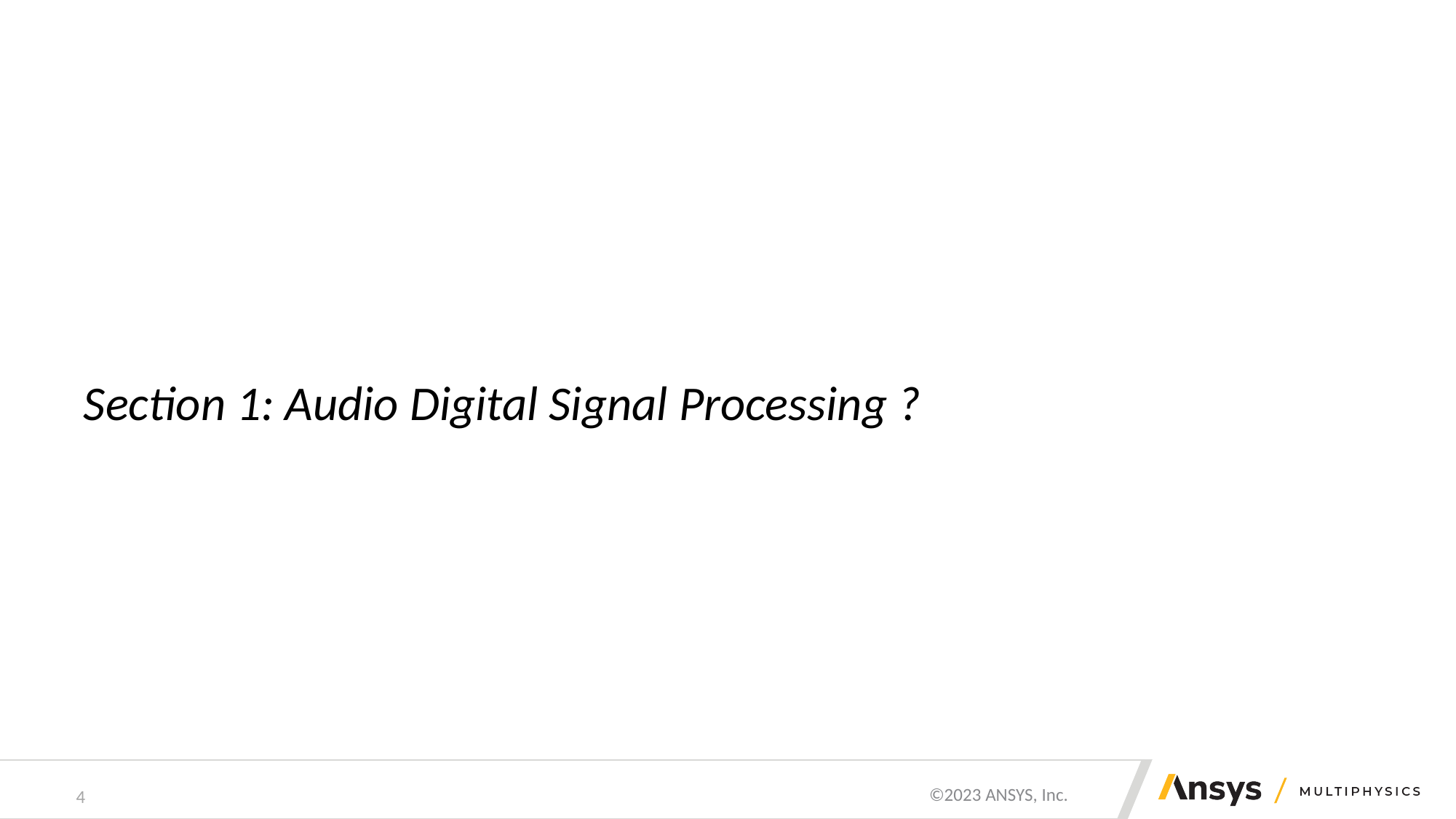

# Section 1: Audio Digital Signal Processing ?
4